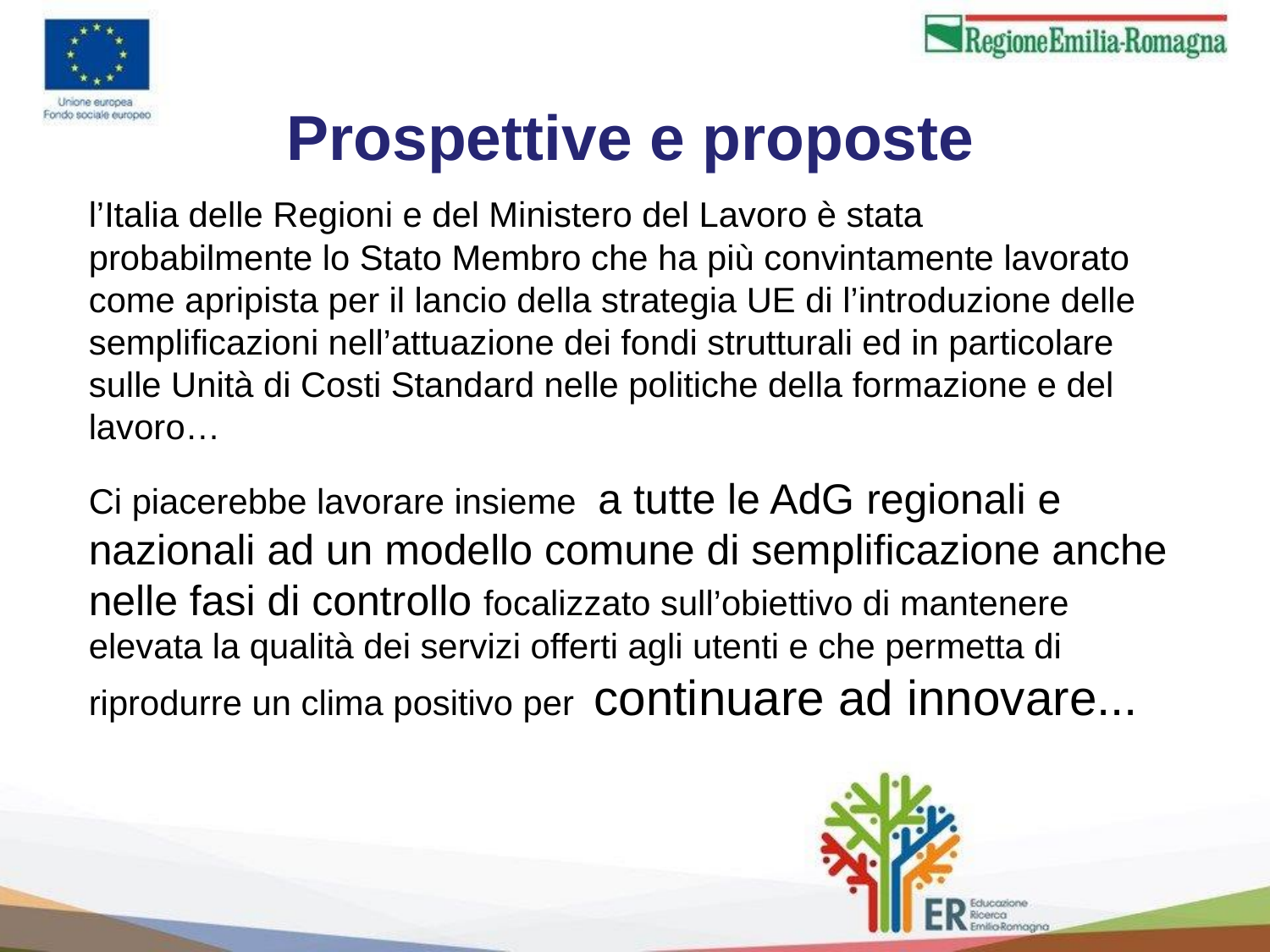

# Prospettive e proposte
l’Italia delle Regioni e del Ministero del Lavoro è stata probabilmente lo Stato Membro che ha più convintamente lavorato come apripista per il lancio della strategia UE di l’introduzione delle semplificazioni nell’attuazione dei fondi strutturali ed in particolare sulle Unità di Costi Standard nelle politiche della formazione e del lavoro…
Ci piacerebbe lavorare insieme  a tutte le AdG regionali e nazionali ad un modello comune di semplificazione anche nelle fasi di controllo focalizzato sull’obiettivo di mantenere elevata la qualità dei servizi offerti agli utenti e che permetta di riprodurre un clima positivo per  continuare ad innovare...